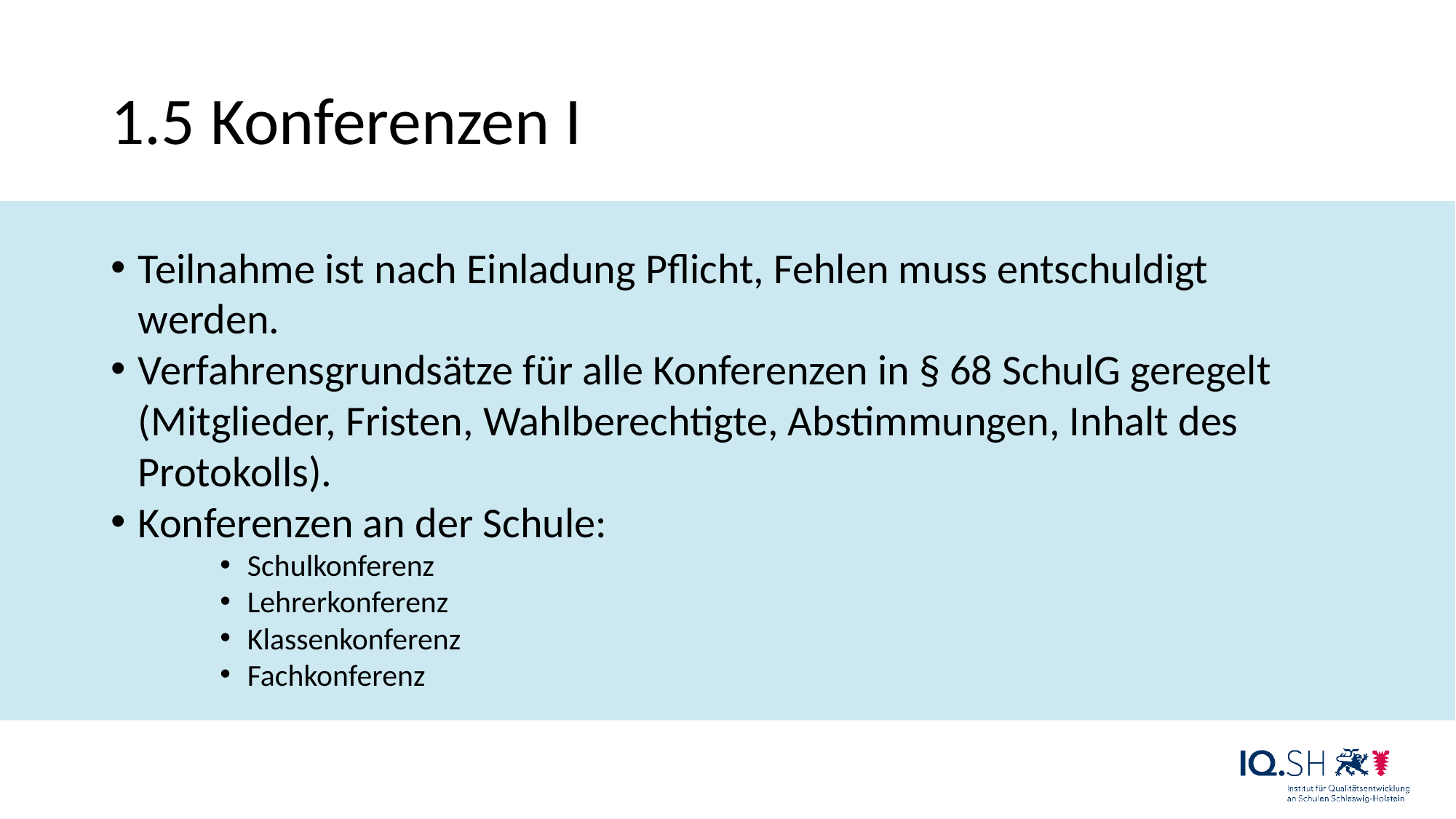

# 1.5 Konferenzen I
Teilnahme ist nach Einladung Pflicht, Fehlen muss entschuldigt werden.
Verfahrensgrundsätze für alle Konferenzen in § 68 SchulG geregelt (Mitglieder, Fristen, Wahlberechtigte, Abstimmungen, Inhalt des Protokolls).
Konferenzen an der Schule:
Schulkonferenz
Lehrerkonferenz
Klassenkonferenz
Fachkonferenz